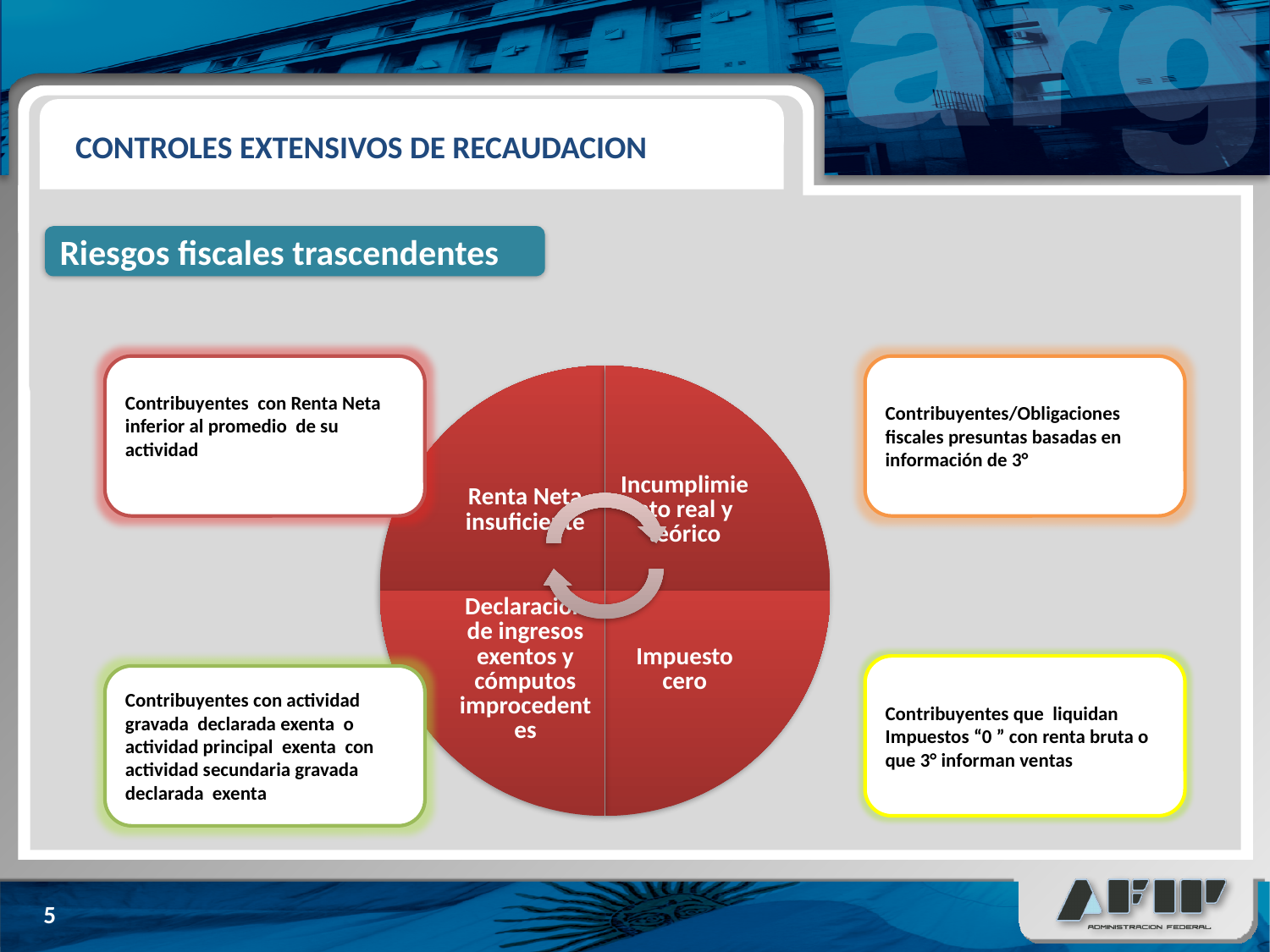

CONTROLES EXTENSIVOS DE RECAUDACION

Riesgos fiscales trascendentes
Renta Neta insuficiente
Incumplimiento real y teórico
Impuesto cero
Declaración de ingresos exentos y cómputos improcedentes
Contribuyentes/Obligaciones fiscales presuntas basadas en  información de 3°
Contribuyentes  con Renta Neta inferior al promedio  de su actividad

Contribuyentes que  liquidan Impuestos “0 ” con renta bruta o que 3° informan ventas
Contribuyentes con actividad gravada  declarada exenta  o  actividad principal  exenta  con actividad secundaria gravada declarada  exenta
5